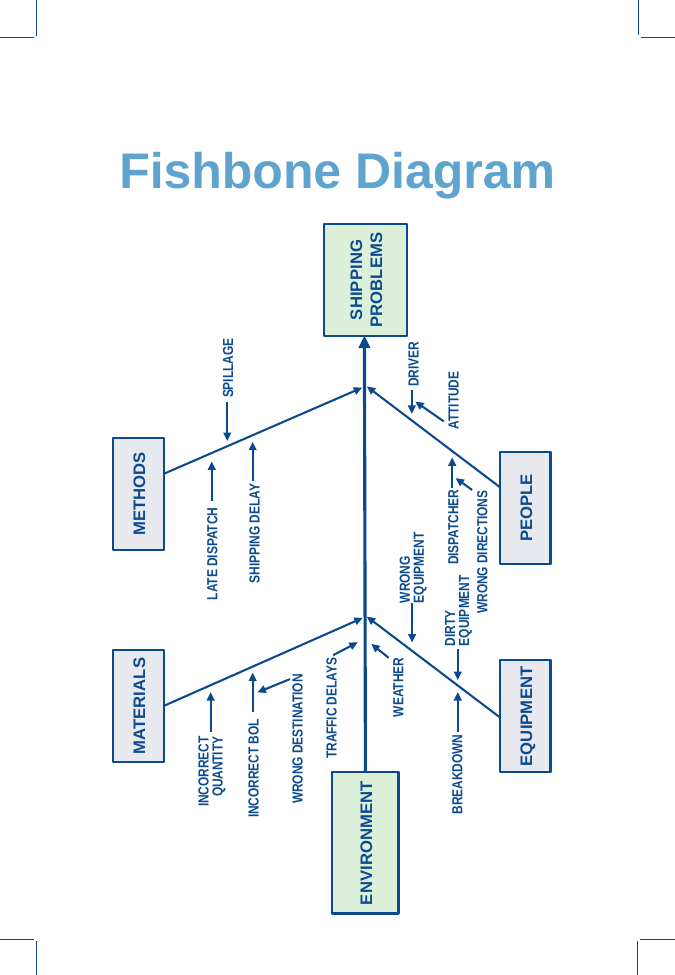

# Fishbone Diagram
SHIPPING PROBLEMS
DRIVER
SPILLAGE
ATTITUDE
METHODS
PEOPLE
DISPATCHER
SHIPPING DELAY
WRONG EQUIPMENT
WRONG DIRECTIONS
LATE DISPATCH
DIRTY EQUIPMENT
MATERIALS
EQUIPMENT
WEATHER
TRAFFIC DELAYS
WRONG DESTINATION
BREAKDOWN
INCORRECT BOL
INCORRECT QUANTITY
ENVIRONMENT